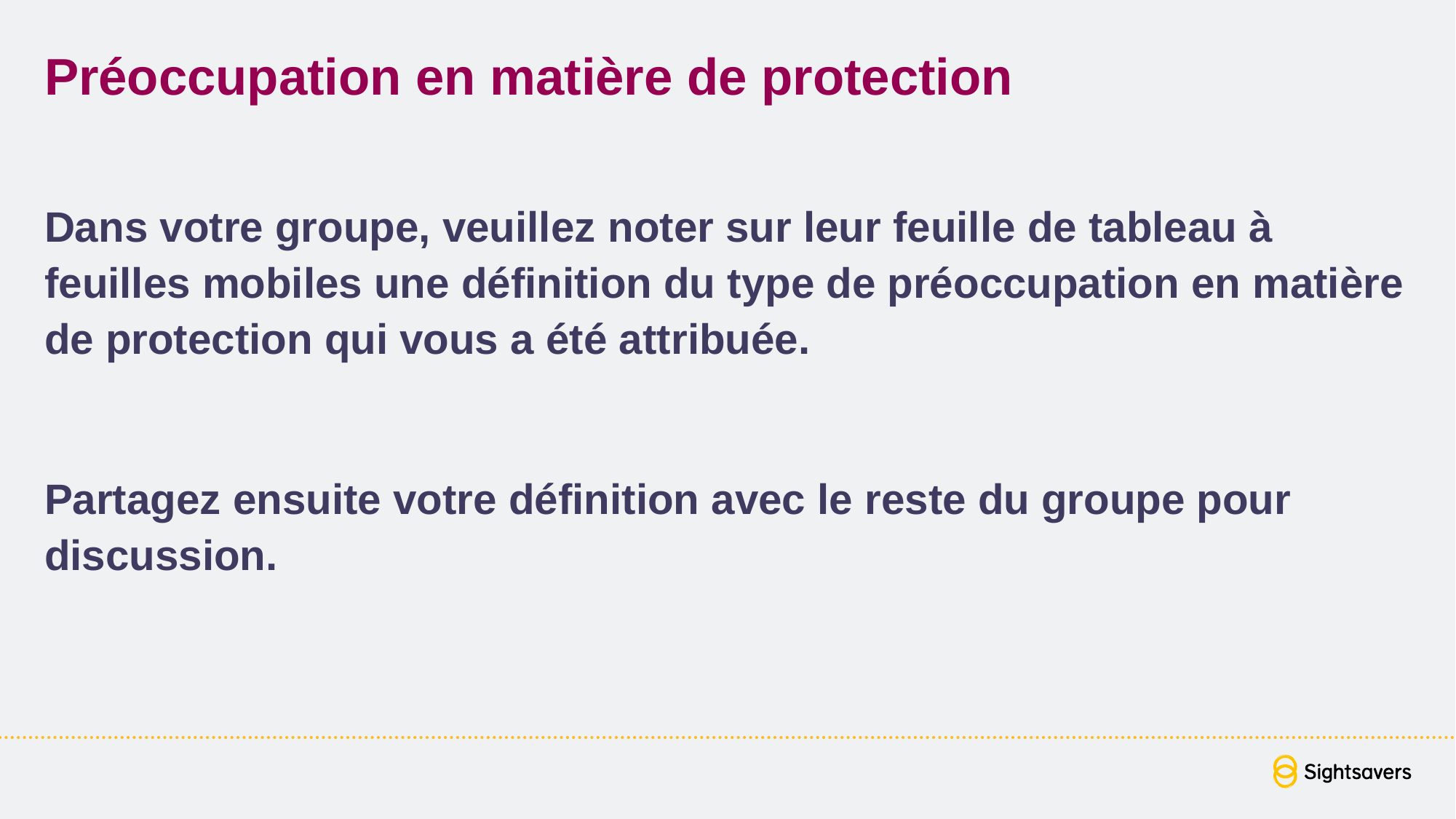

# Préoccupation en matière de protection
Dans votre groupe, veuillez noter sur leur feuille de tableau à feuilles mobiles une définition du type de préoccupation en matière de protection qui vous a été attribuée.

Partagez ensuite votre définition avec le reste du groupe pour discussion.